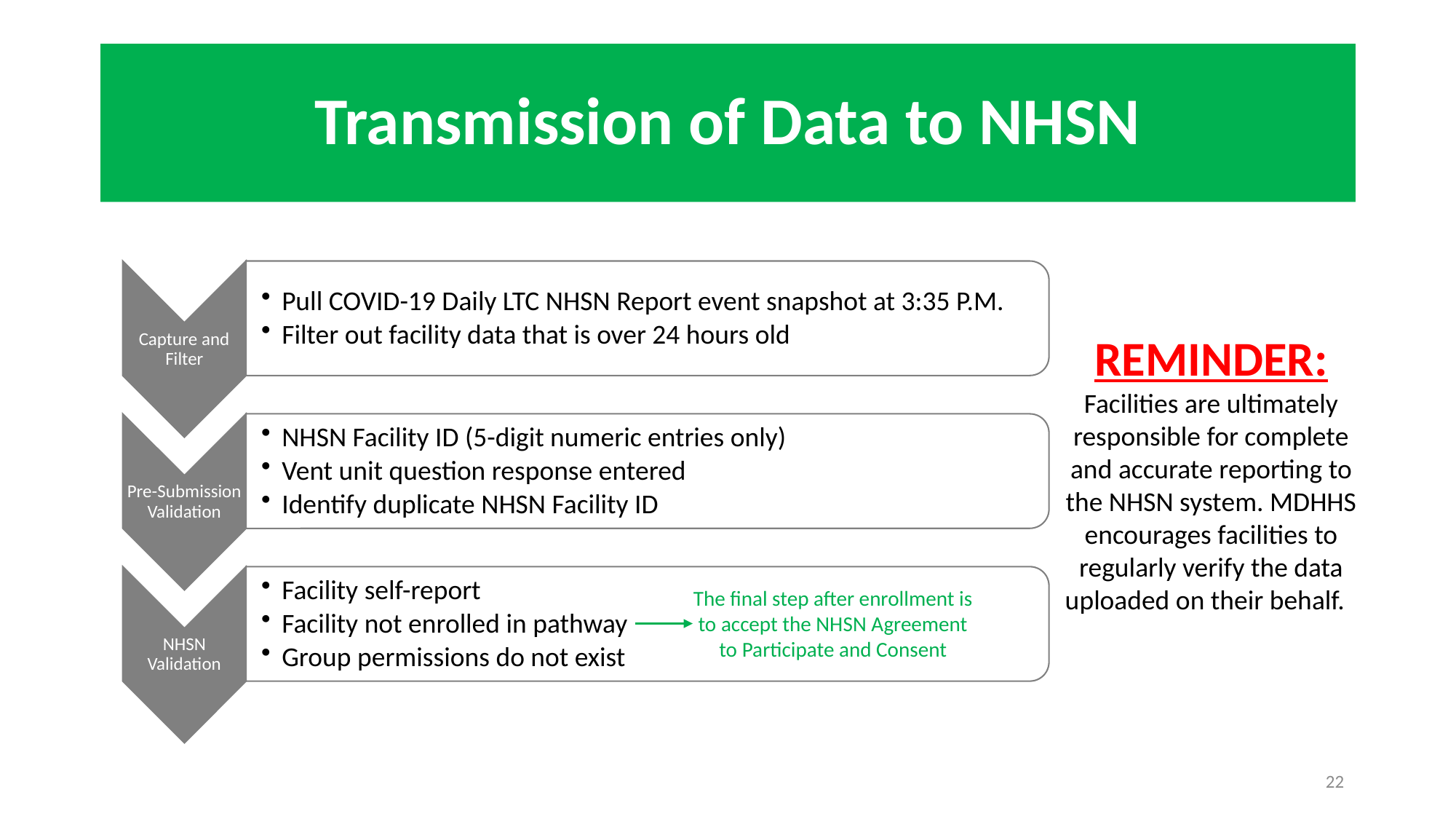

# Transmission of Data to NHSN
Capture and Filter
Pull COVID-19 Daily LTC NHSN Report event snapshot at 3:35 P.M.
Filter out facility data that is over 24 hours old
Pre-Submission Validation
NHSN Facility ID (5-digit numeric entries only)
Vent unit question response entered
Identify duplicate NHSN Facility ID
NHSN Validation
Facility self-report
Facility not enrolled in pathway
Group permissions do not exist
REMINDER:
Facilities are ultimately responsible for complete and accurate reporting to the NHSN system. MDHHS encourages facilities to regularly verify the data uploaded on their behalf.
The final step after enrollment is to accept the NHSN Agreement to Participate and Consent
22